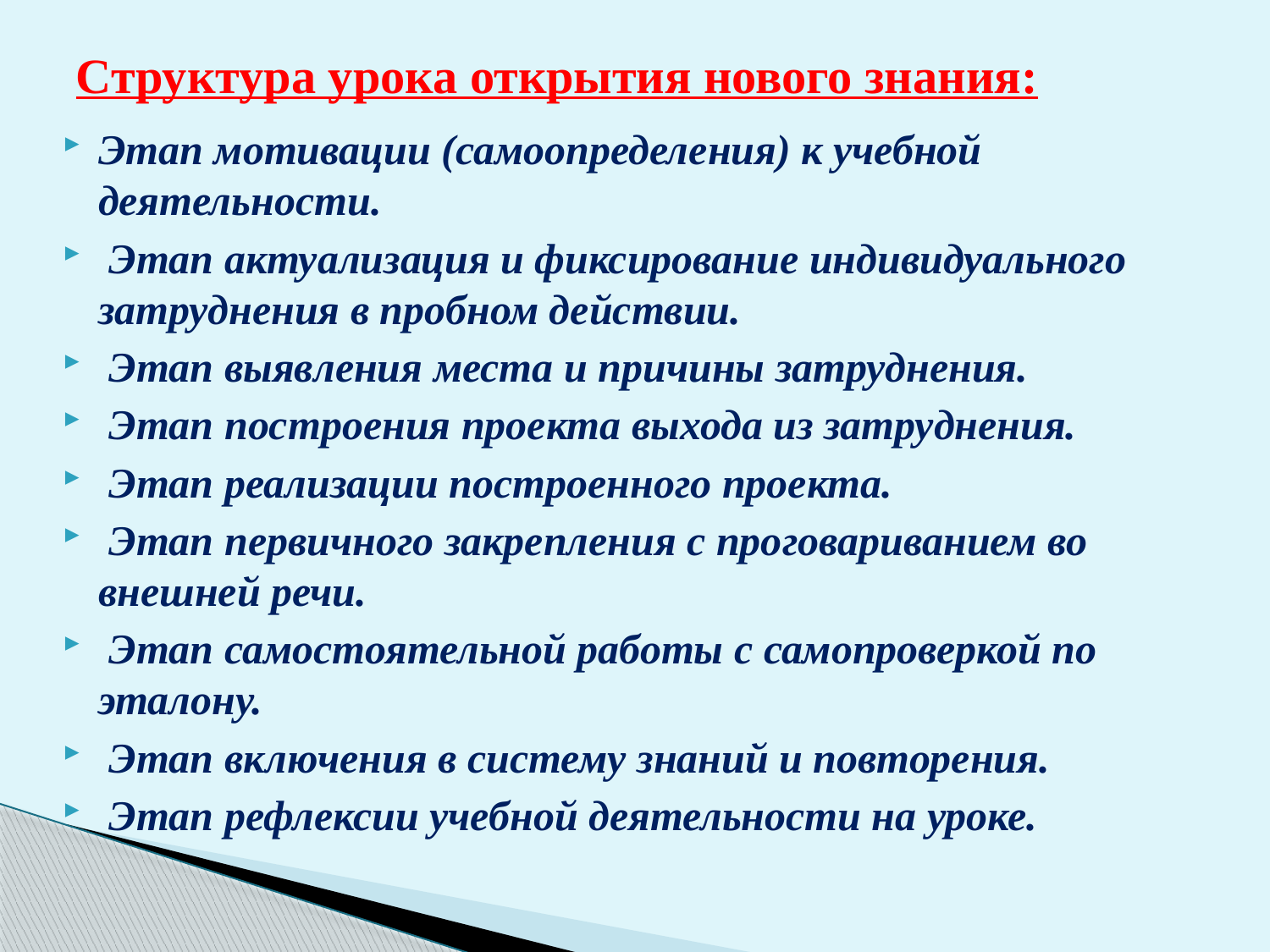

# Структура урока открытия нового знания:
Этап мотивации (самоопределения) к учебной деятельности.
 Этап актуализация и фиксирование индивидуального затруднения в пробном действии.
 Этап выявления места и причины затруднения.
 Этап построения проекта выхода из затруднения.
 Этап реализации построенного проекта.
 Этап первичного закрепления с проговариванием во внешней речи.
 Этап самостоятельной работы с самопроверкой по эталону.
 Этап включения в систему знаний и повторения.
 Этап рефлексии учебной деятельности на уроке.